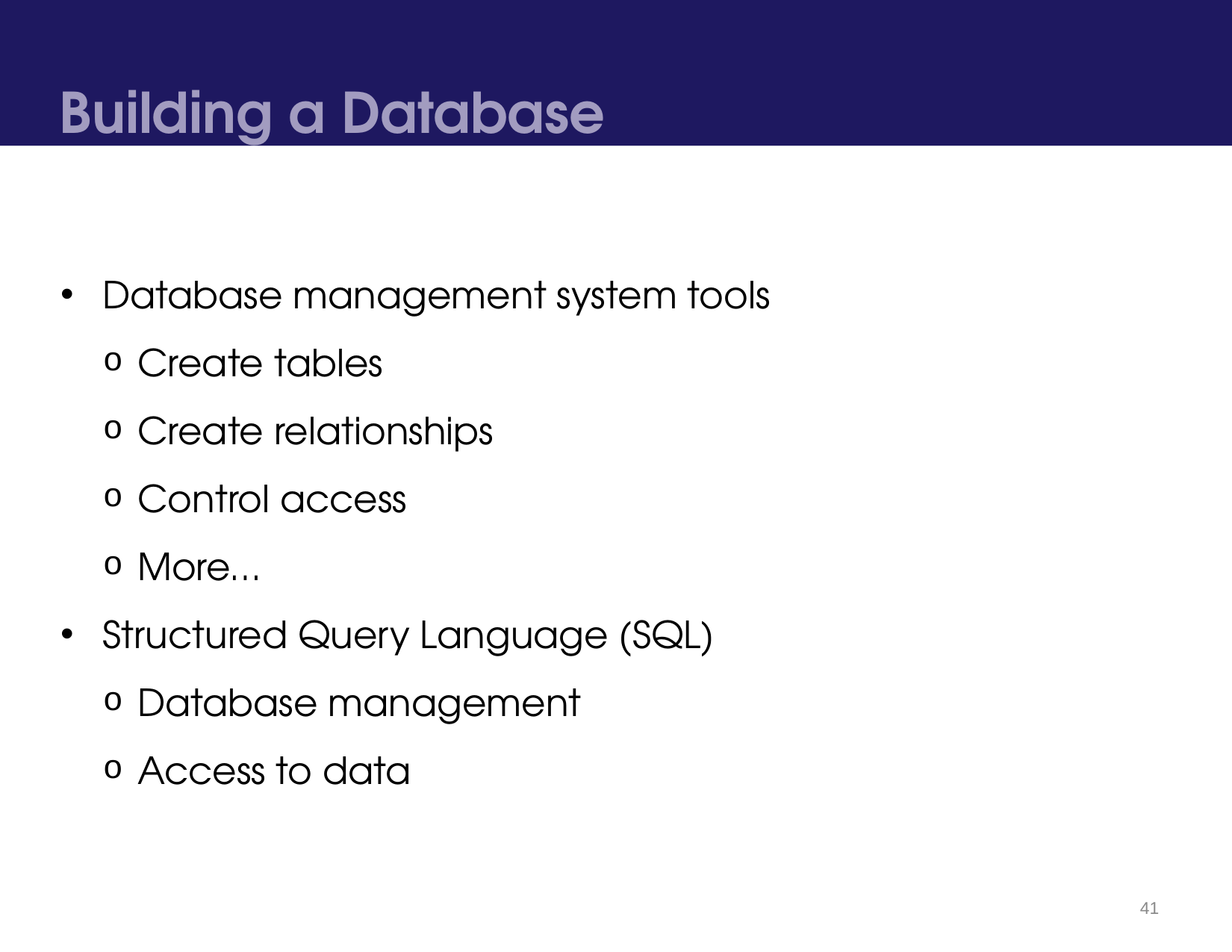

# Building a Database
Database management system tools
Create tables
Create relationships
Control access
More…
Structured Query Language (SQL)
Database management
Access to data
41